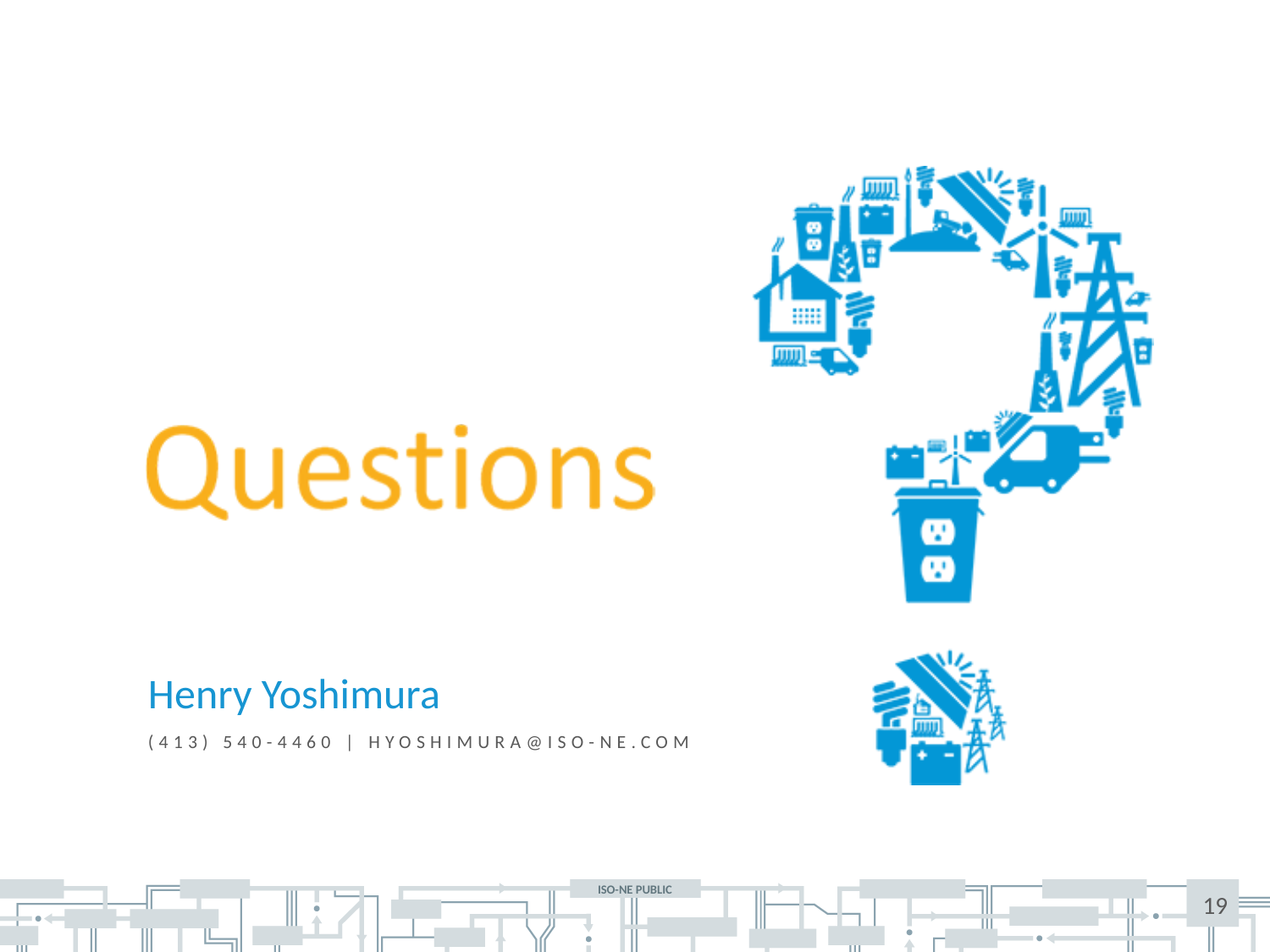

Henry Yoshimura
(413) 540-4460 | hyoshimura@iso-ne.com
19